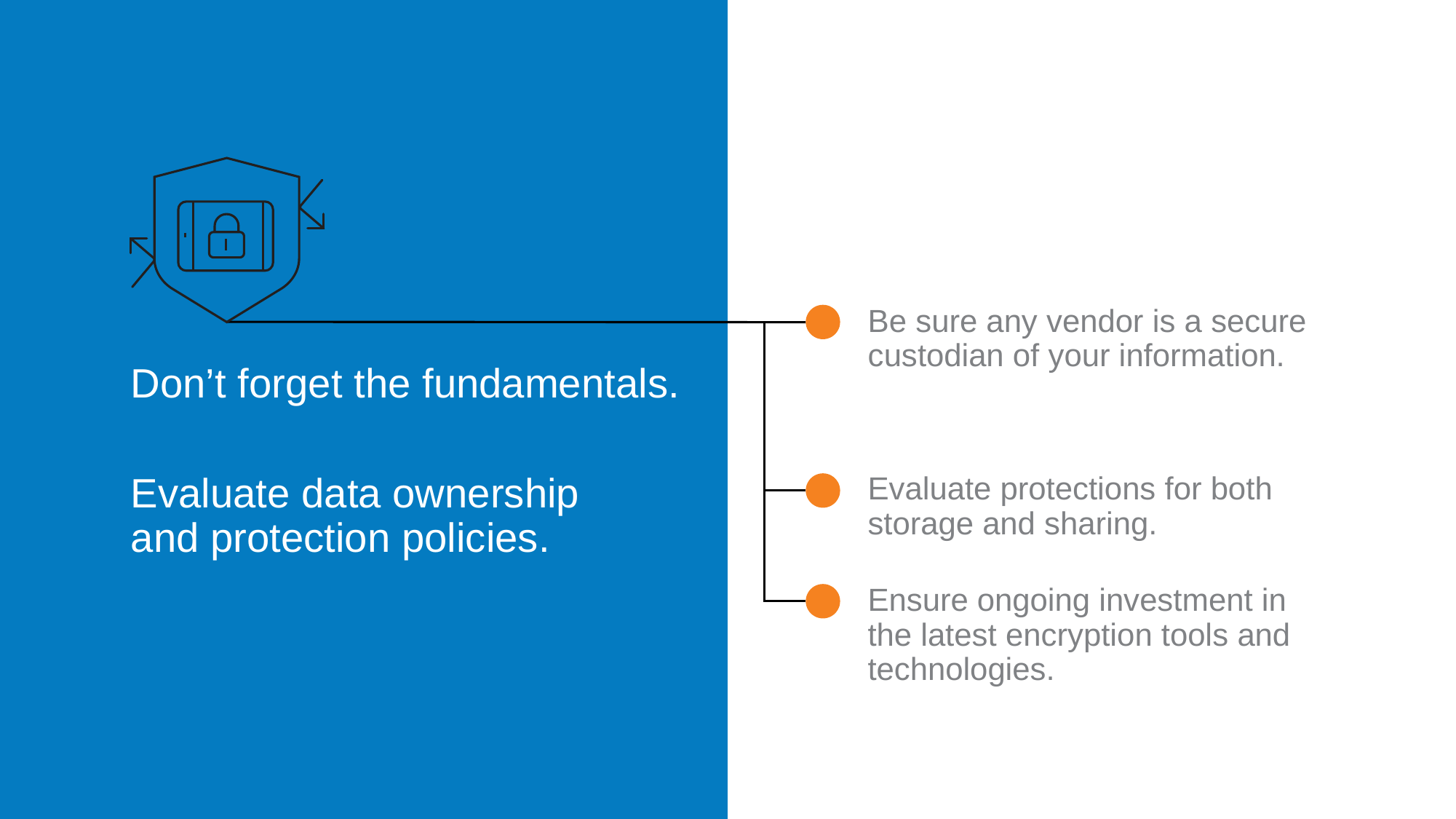

Be sure any vendor is a secure custodian of your information.

# Don’t forget the fundamentals.
Evaluate data ownership and protection policies.
Evaluate protections for both storage and sharing.
Ensure ongoing investment in the latest encryption tools and technologies.